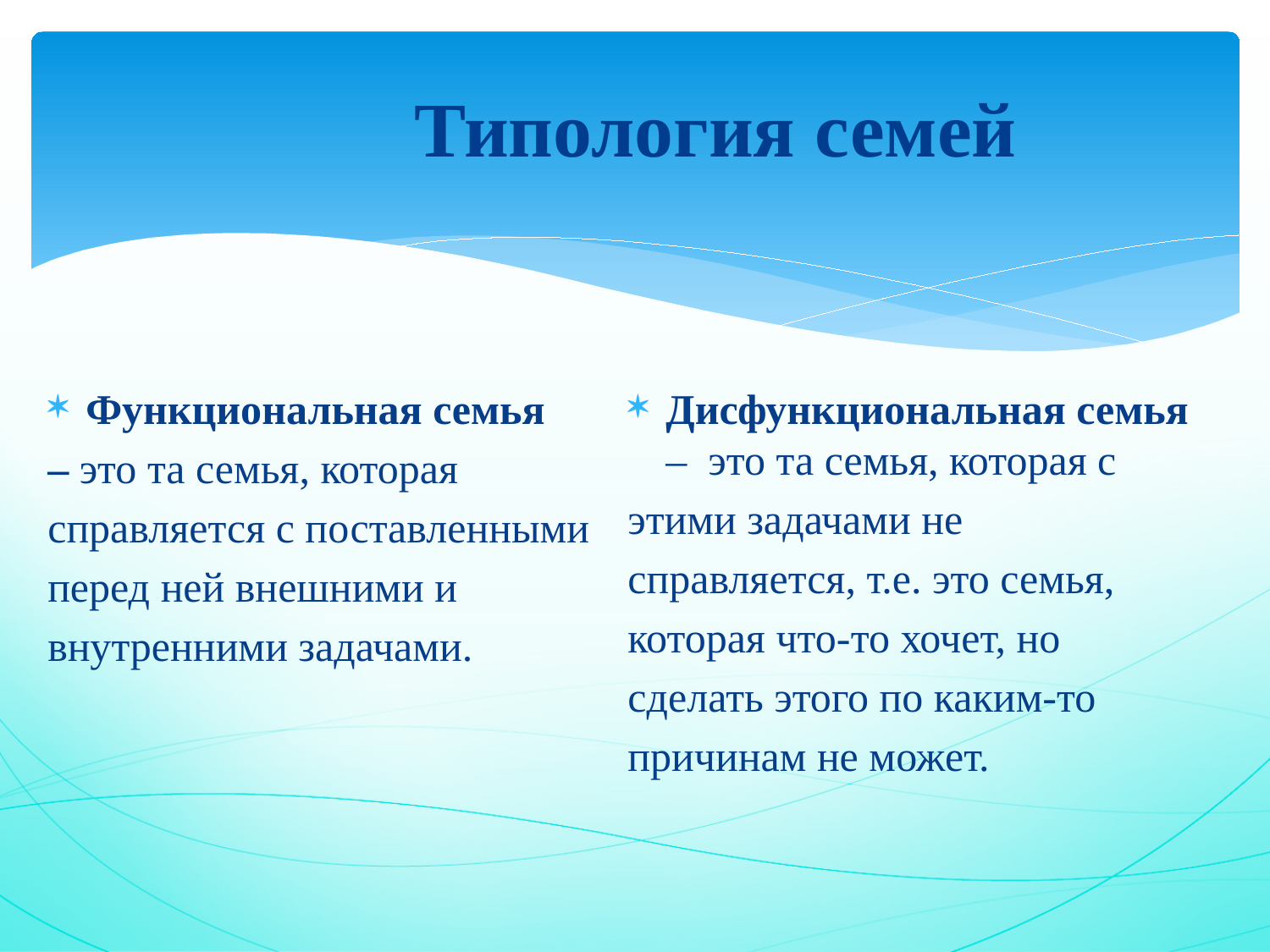

# Типология семей
Функциональная семья
– это та семья, которая
справляется с поставленными
перед ней внешними и
внутренними задачами.
Дисфункциональная семья –  это та семья, которая с
этими задачами не
справляется, т.е. это семья,
которая что-то хочет, но
сделать этого по каким-то
причинам не может.